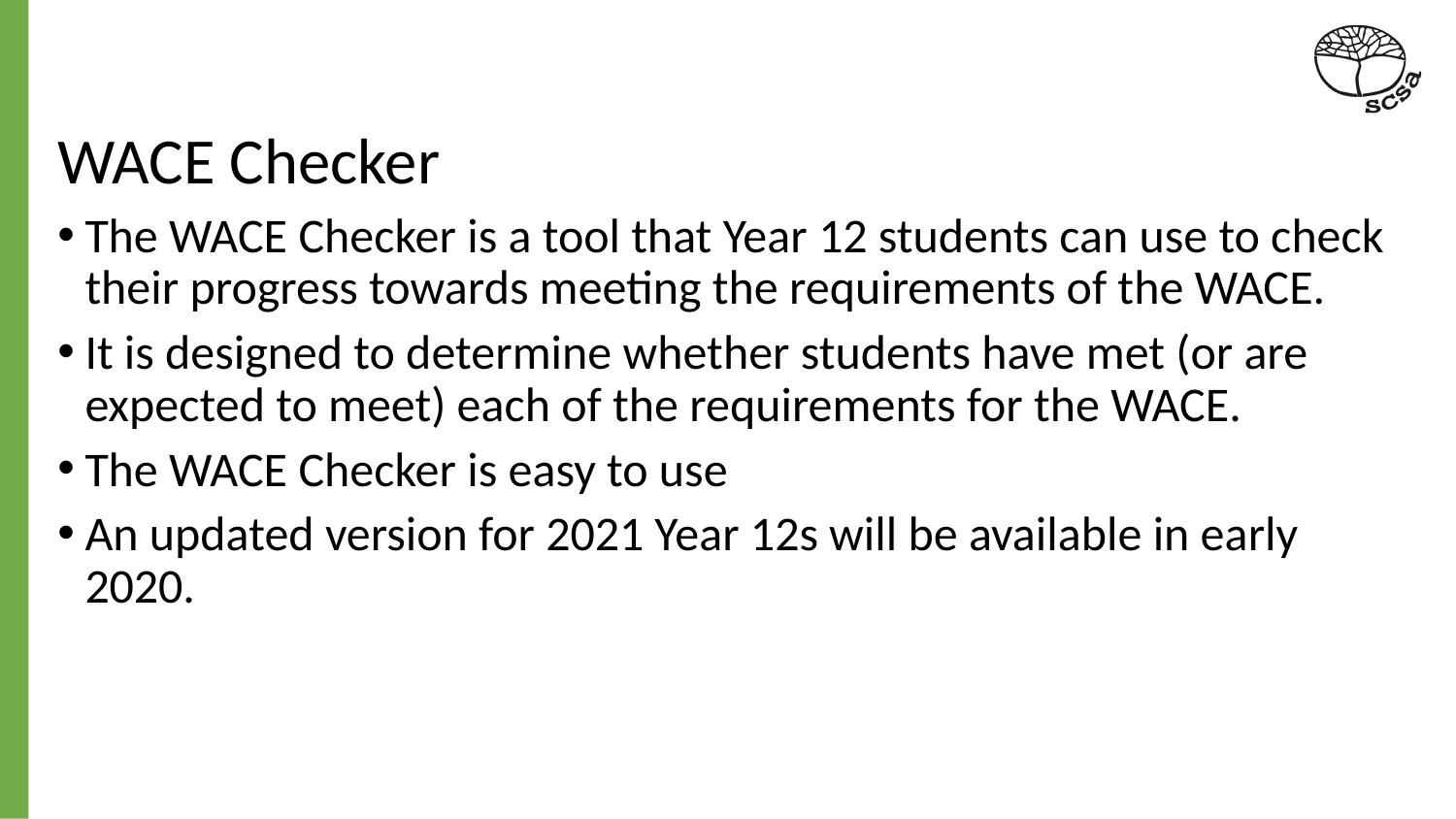

# WACE Checker
The WACE Checker is a tool that Year 12 students can use to check their progress towards meeting the requirements of the WACE.
It is designed to determine whether students have met (or are expected to meet) each of the requirements for the WACE.
The WACE Checker is easy to use
An updated version for 2021 Year 12s will be available in early 2020.